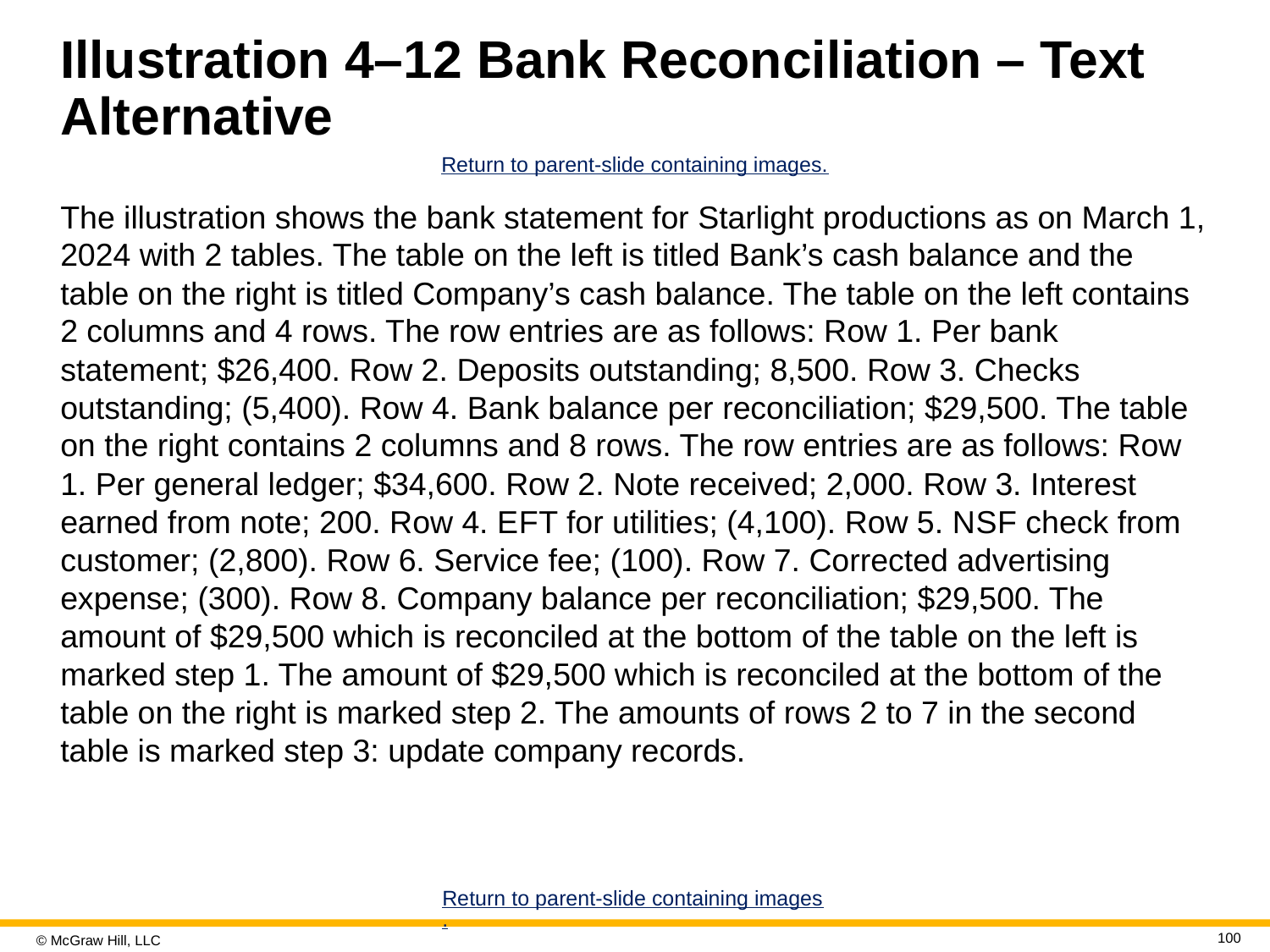

# Illustration 4–12 Bank Reconciliation – Text Alternative
Return to parent-slide containing images.
The illustration shows the bank statement for Starlight productions as on March 1, 2024 with 2 tables. The table on the left is titled Bank’s cash balance and the table on the right is titled Company’s cash balance. The table on the left contains 2 columns and 4 rows. The row entries are as follows: Row 1. Per bank statement; $26,400. Row 2. Deposits outstanding; 8,500. Row 3. Checks outstanding; (5,400). Row 4. Bank balance per reconciliation; $29,500. The table on the right contains 2 columns and 8 rows. The row entries are as follows: Row 1. Per general ledger; $34,600. Row 2. Note received; 2,000. Row 3. Interest earned from note; 200. Row 4. E F T for utilities; (4,100). Row 5. N S F check from customer; (2,800). Row 6. Service fee; (100). Row 7. Corrected advertising expense; (300). Row 8. Company balance per reconciliation; $29,500. The amount of $29,500 which is reconciled at the bottom of the table on the left is marked step 1. The amount of $29,500 which is reconciled at the bottom of the table on the right is marked step 2. The amounts of rows 2 to 7 in the second table is marked step 3: update company records.
Return to parent-slide containing images.
100